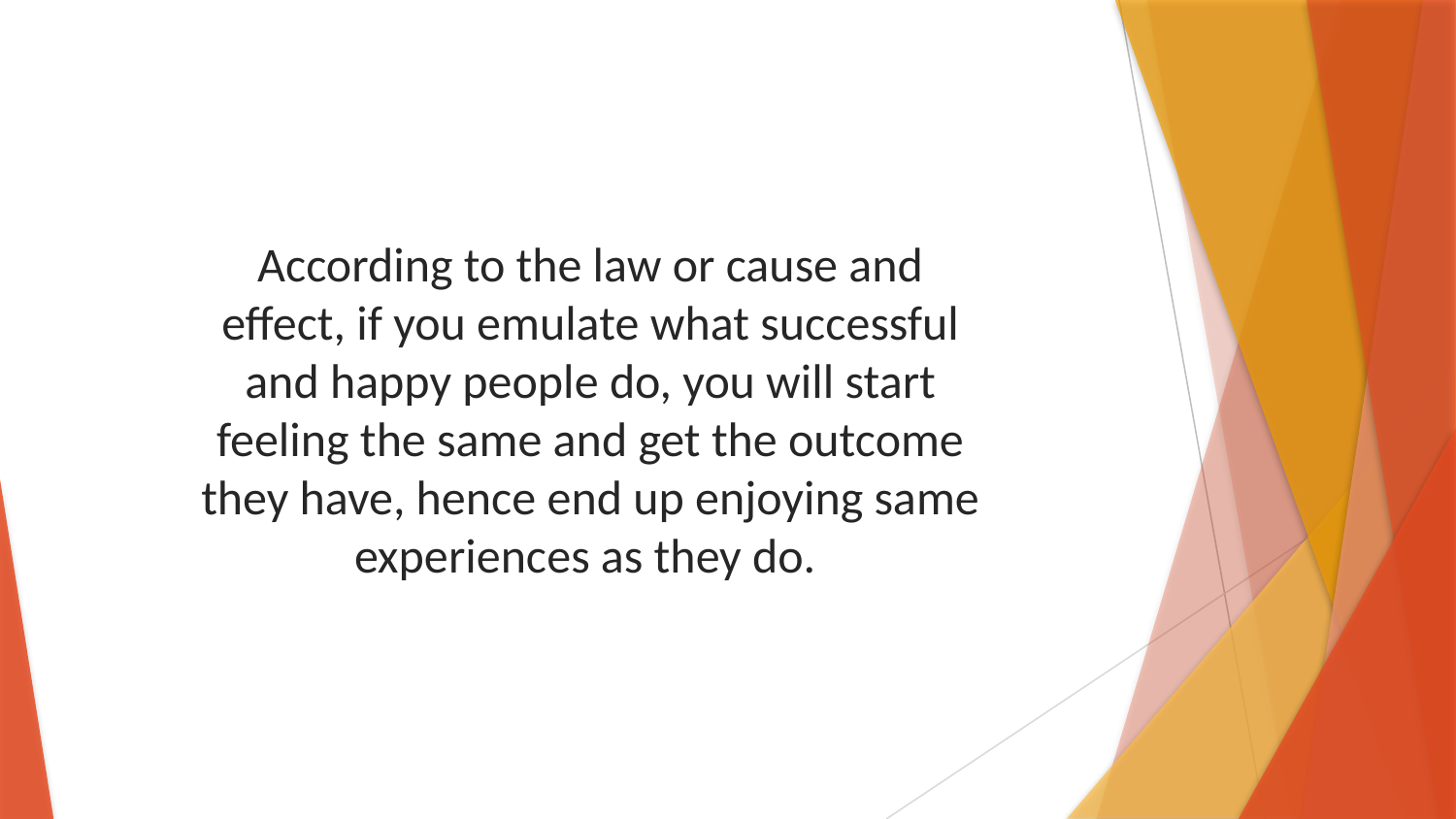

According to the law or cause and effect, if you emulate what successful and happy people do, you will start feeling the same and get the outcome they have, hence end up enjoying same experiences as they do.